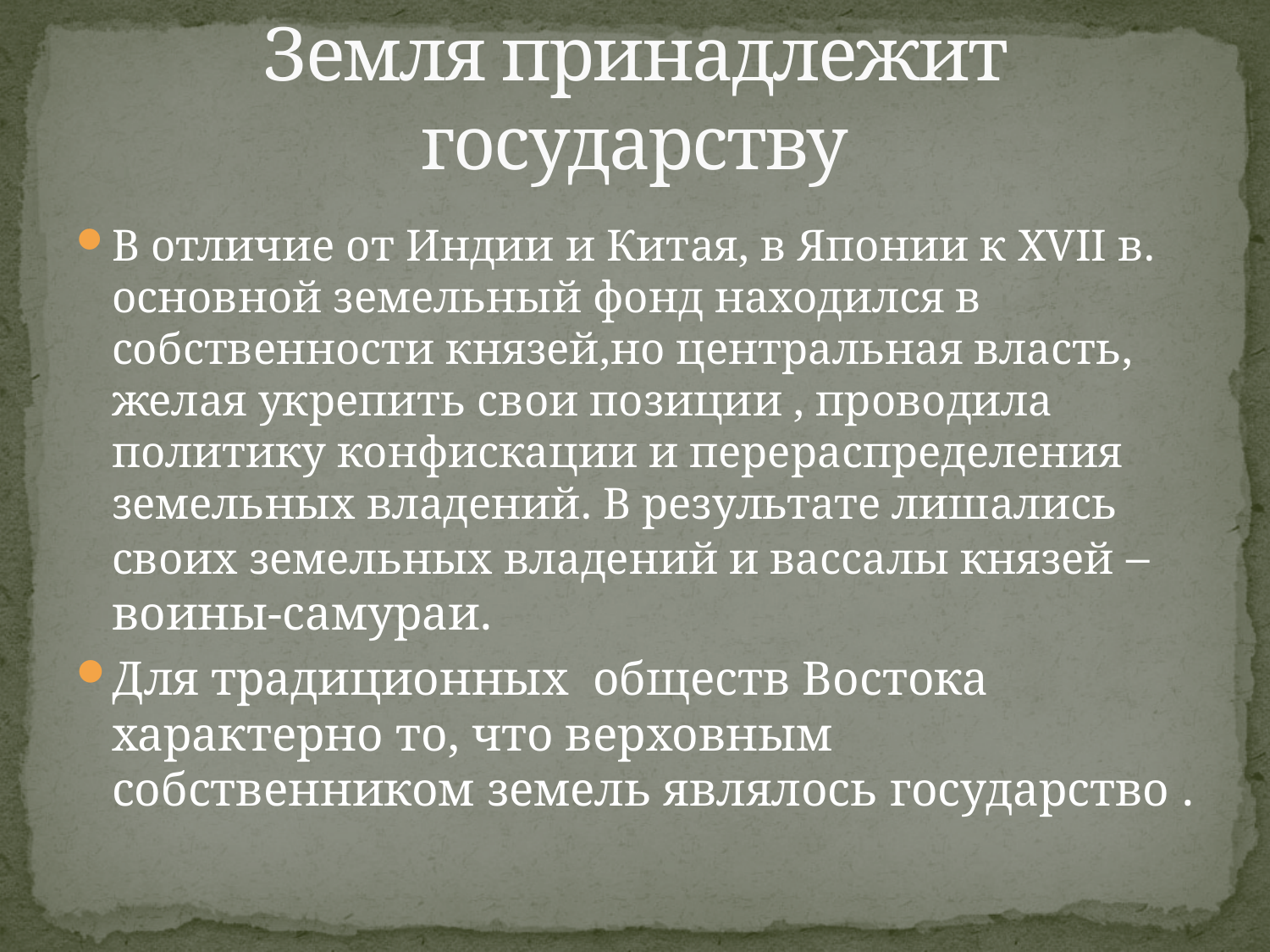

# Земля принадлежит государству
В отличие от Индии и Китая, в Японии к XVII в. основной земельный фонд находился в собственности князей,но центральная власть, желая укрепить свои позиции , проводила политику конфискации и перераспределения земельных владений. В результате лишались своих земельных владений и вассалы князей – воины-самураи.
Для традиционных  обществ Востока характерно то, что верховным собственником земель являлось государство .